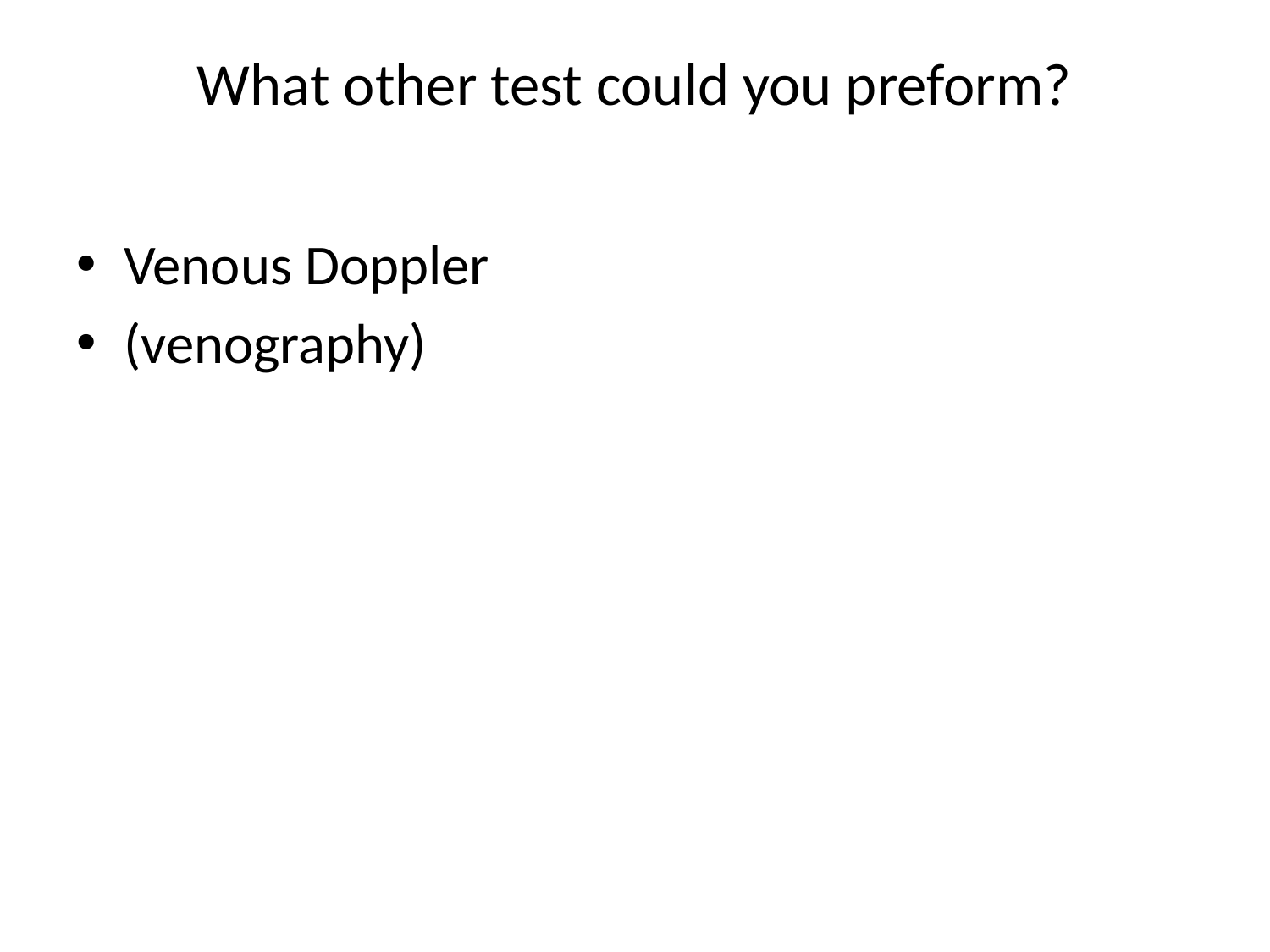

# What other test could you preform?
Venous Doppler
(venography)